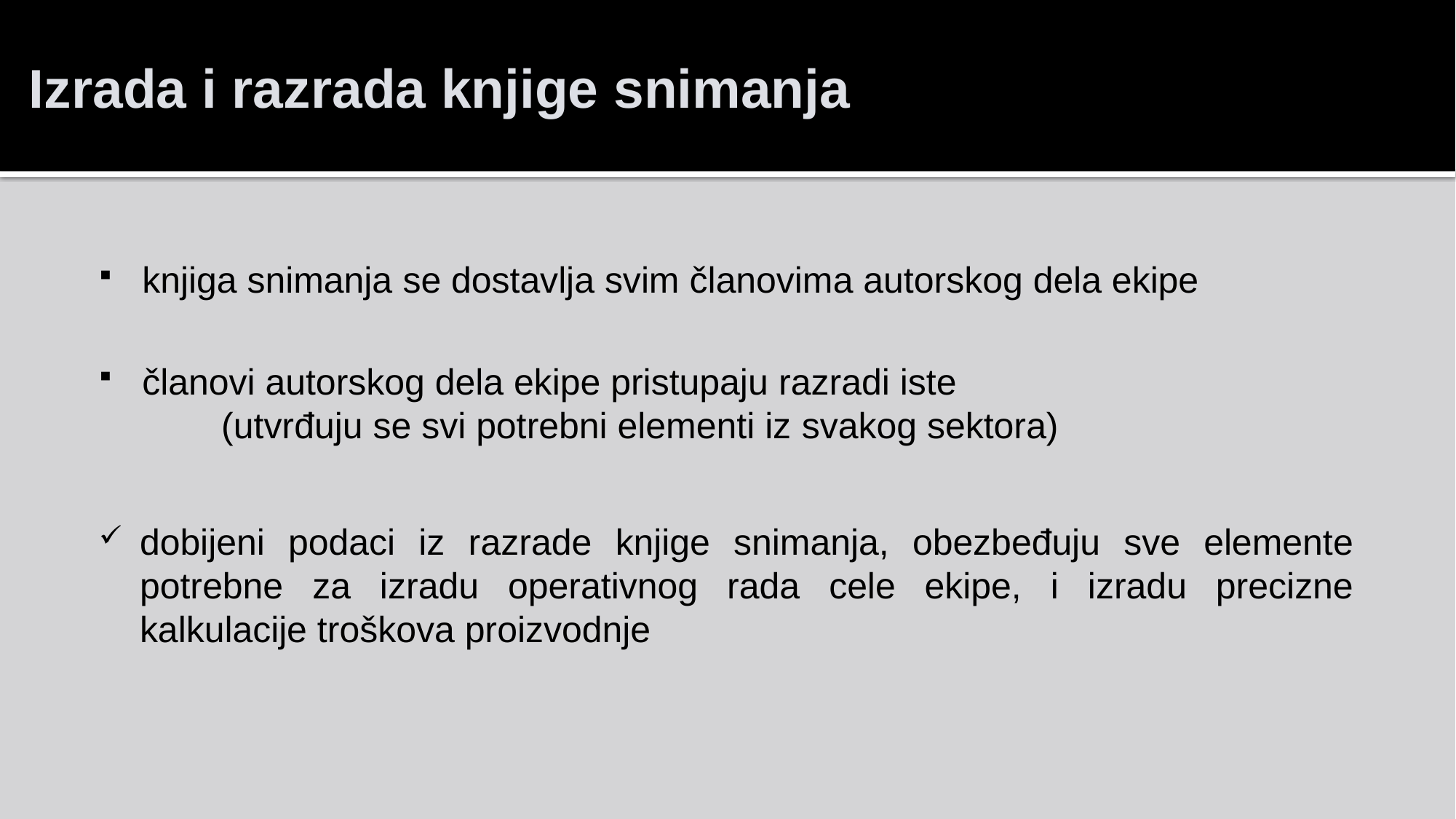

Izrada i razrada knjige snimanja

knjiga snimanja se dostavlja svim članovima autorskog dela ekipe

članovi autorskog dela ekipe pristupaju razradi iste
	  (utvrđuju se svi potrebni elementi iz svakog sektora)

dobijeni podaci iz razrade knjige snimanja, obezbeđuju sve elemente potrebne za izradu operativnog rada cele ekipe, i izradu precizne kalkulacije troškova proizvodnje